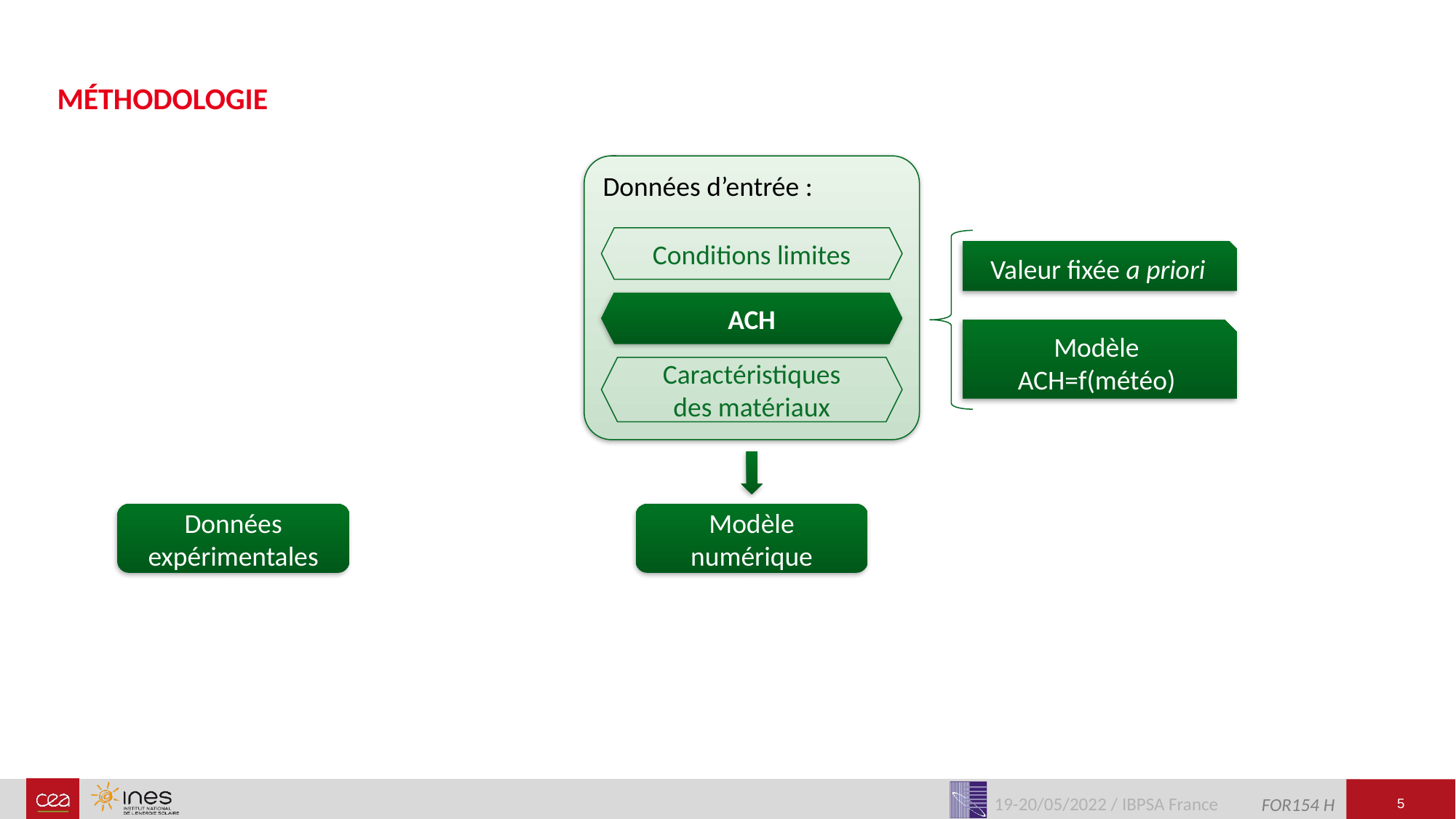

Méthodologie
Données d’entrée :
Conditions limites

Valeur fixée a priori
ACH
Modèle ACH=f(météo)
Caractéristiques des matériaux

Données expérimentales
Modèle numérique
19-20/05/2022 / IBPSA France
5